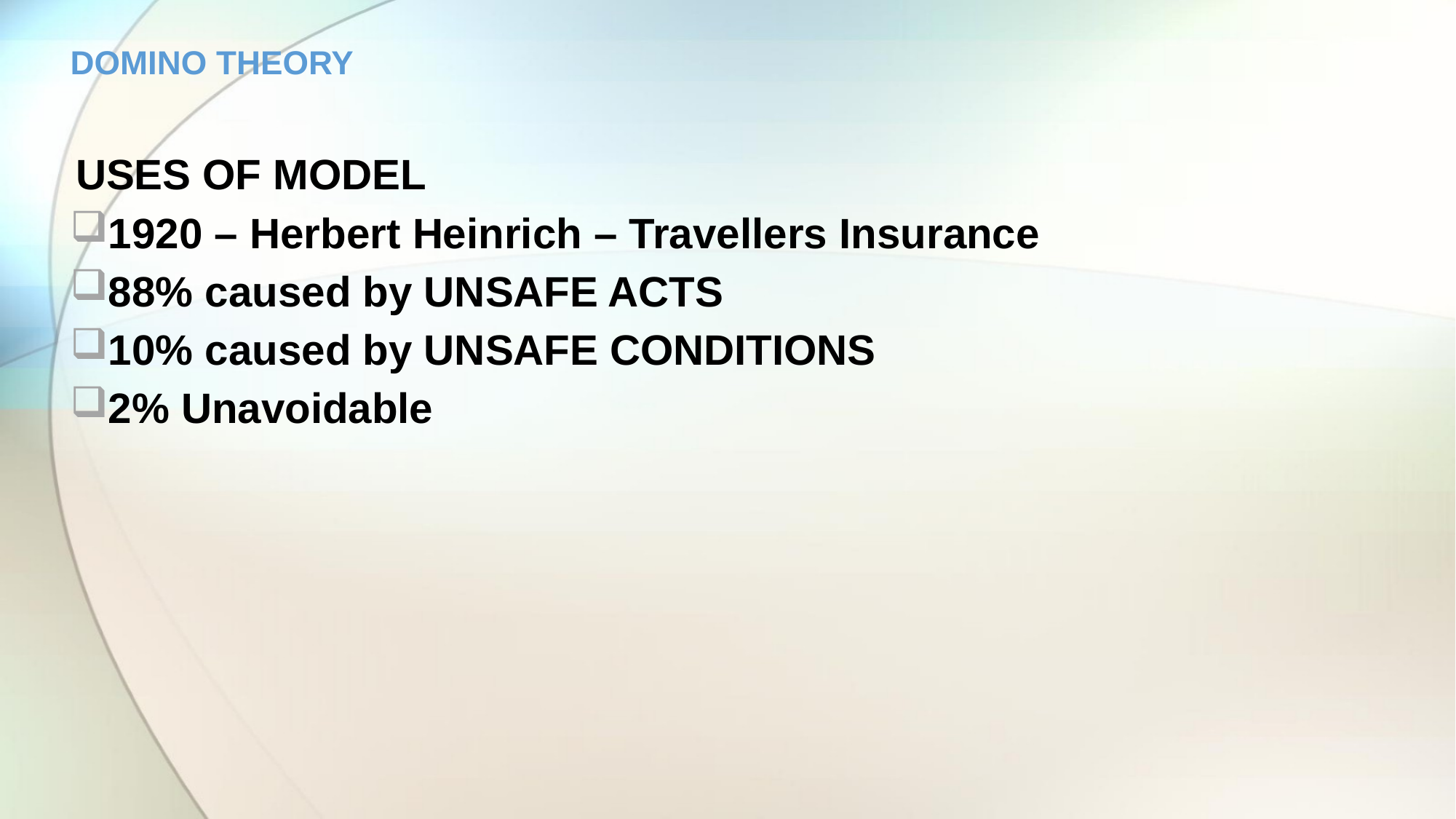

# DOMINO THEORY
USES OF MODEL
1920 – Herbert Heinrich – Travellers Insurance
88% caused by UNSAFE ACTS
10% caused by UNSAFE CONDITIONS
2% Unavoidable